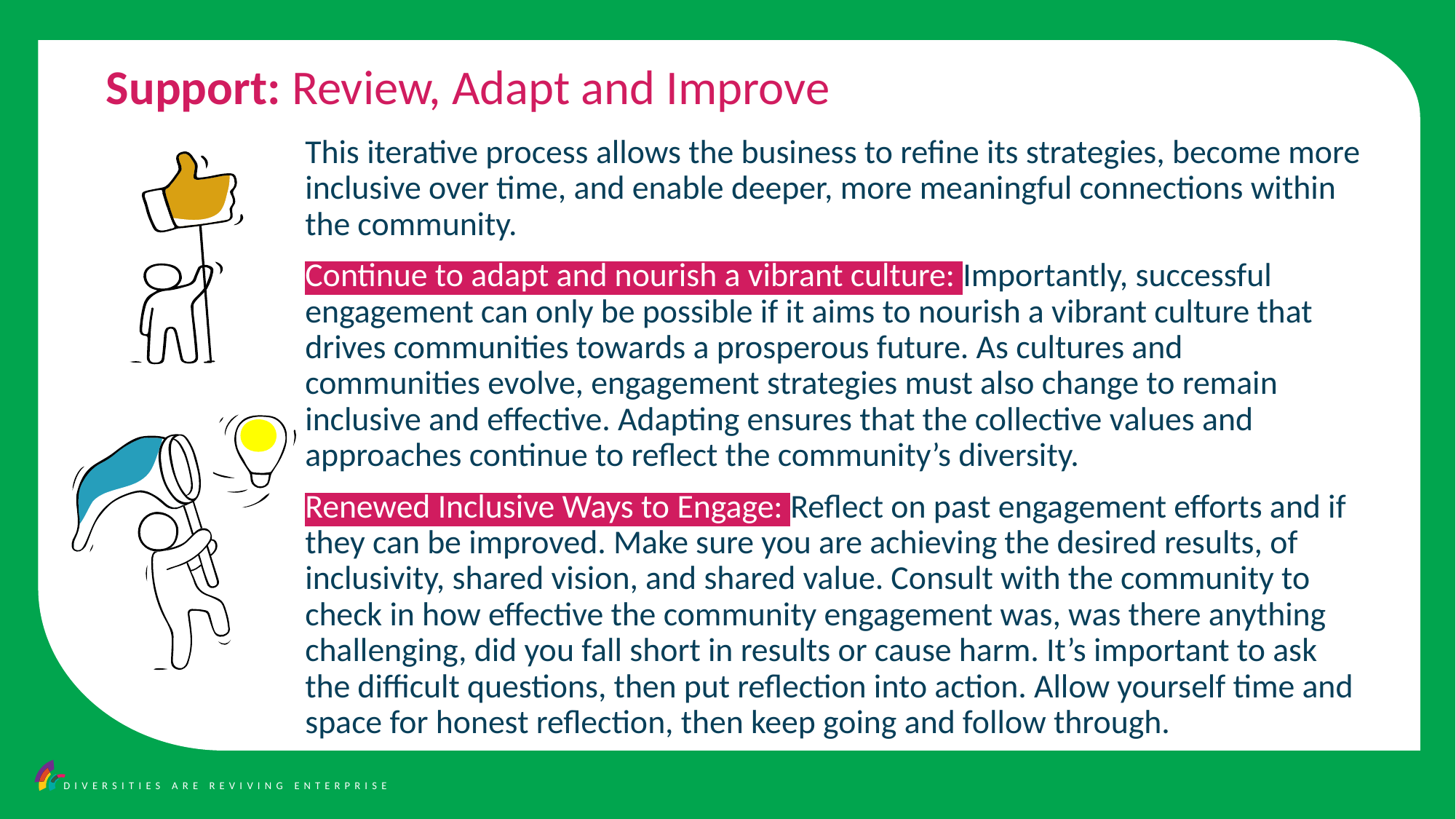

Support: Review, Adapt and Improve

This iterative process allows the business to refine its strategies, become more inclusive over time, and enable deeper, more meaningful connections within the community.
Continue to adapt and nourish a vibrant culture: Importantly, successful engagement can only be possible if it aims to nourish a vibrant culture that drives communities towards a prosperous future. As cultures and communities evolve, engagement strategies must also change to remain inclusive and effective. Adapting ensures that the collective values and approaches continue to reflect the community’s diversity.
Renewed Inclusive Ways to Engage: Reflect on past engagement efforts and if they can be improved. Make sure you are achieving the desired results, of inclusivity, shared vision, and shared value. Consult with the community to check in how effective the community engagement was, was there anything challenging, did you fall short in results or cause harm. It’s important to ask the difficult questions, then put reflection into action. Allow yourself time and space for honest reflection, then keep going and follow through.